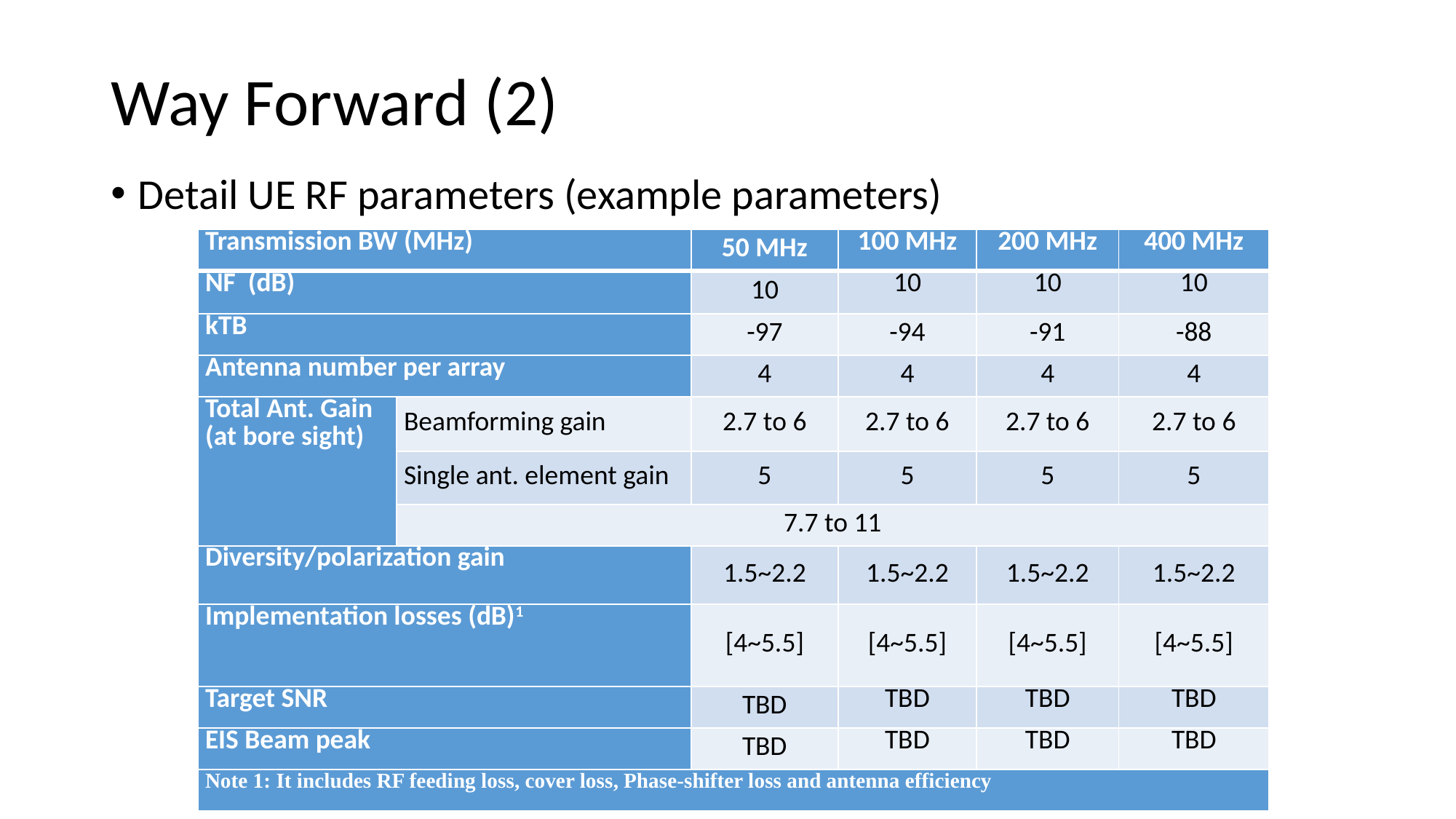

Way Forward (2)
Detail UE RF parameters (example parameters)
| Transmission BW (MHz) |  | 50 MHz | 100 MHz | 200 MHz | 400 MHz |
| --- | --- | --- | --- | --- | --- |
| NF (dB) |  | 10 | 10 | 10 | 10 |
| kTB |  | -97 | -94 | -91 | -88 |
| Antenna number per array |  | 4 | 4 | 4 | 4 |
| Total Ant. Gain (at bore sight) | Beamforming gain | 2.7 to 6 | 2.7 to 6 | 2.7 to 6 | 2.7 to 6 |
|  | Single ant. element gain | 5 | 5 | 5 | 5 |
|  | 7.7 to 11 |  |  |  |  |
| Diversity/polarization gain |  | 1.5~2.2 | 1.5~2.2 | 1.5~2.2 | 1.5~2.2 |
| Implementation losses (dB)1 |  | [4~5.5] | [4~5.5] | [4~5.5] | [4~5.5] |
| Target SNR |  | TBD | TBD | TBD | TBD |
| EIS Beam peak |  | TBD | TBD | TBD | TBD |
| Note 1: It includes RF feeding loss, cover loss, Phase-shifter loss and antenna efficiency |  |  |  |  |  |